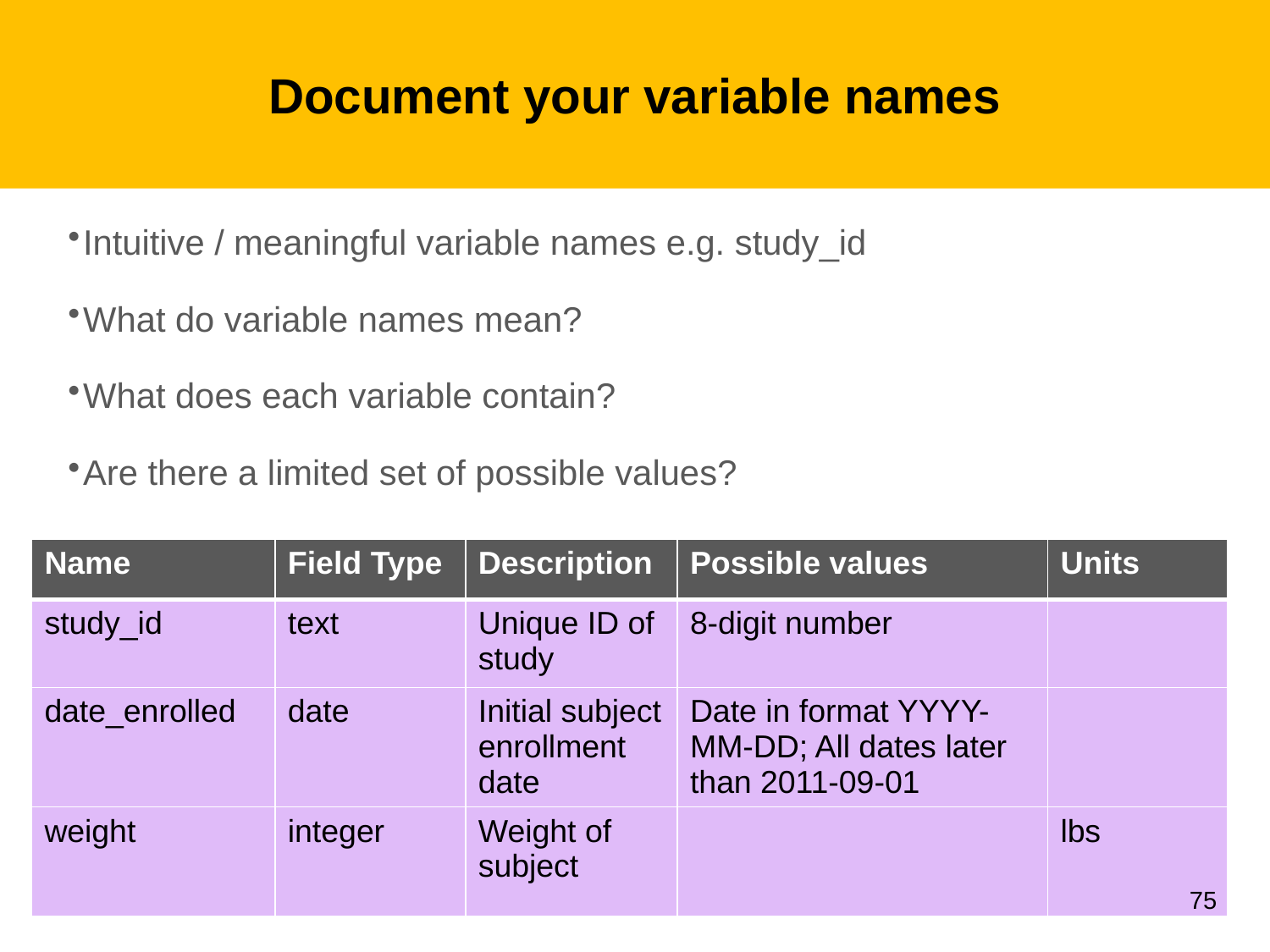

# Document your variable names
Intuitive / meaningful variable names e.g. study_id
What do variable names mean?
What does each variable contain?
Are there a limited set of possible values?

| Name | Field Type | Description | Possible values | Units |
| --- | --- | --- | --- | --- |
| study\_id | text | Unique ID of study | 8-digit number |  |
| date\_enrolled | date | Initial subject enrollment date | Date in format YYYY-MM-DD; All dates later than 2011-09-01 |  |
| weight | integer | Weight of subject |  | lbs |
75